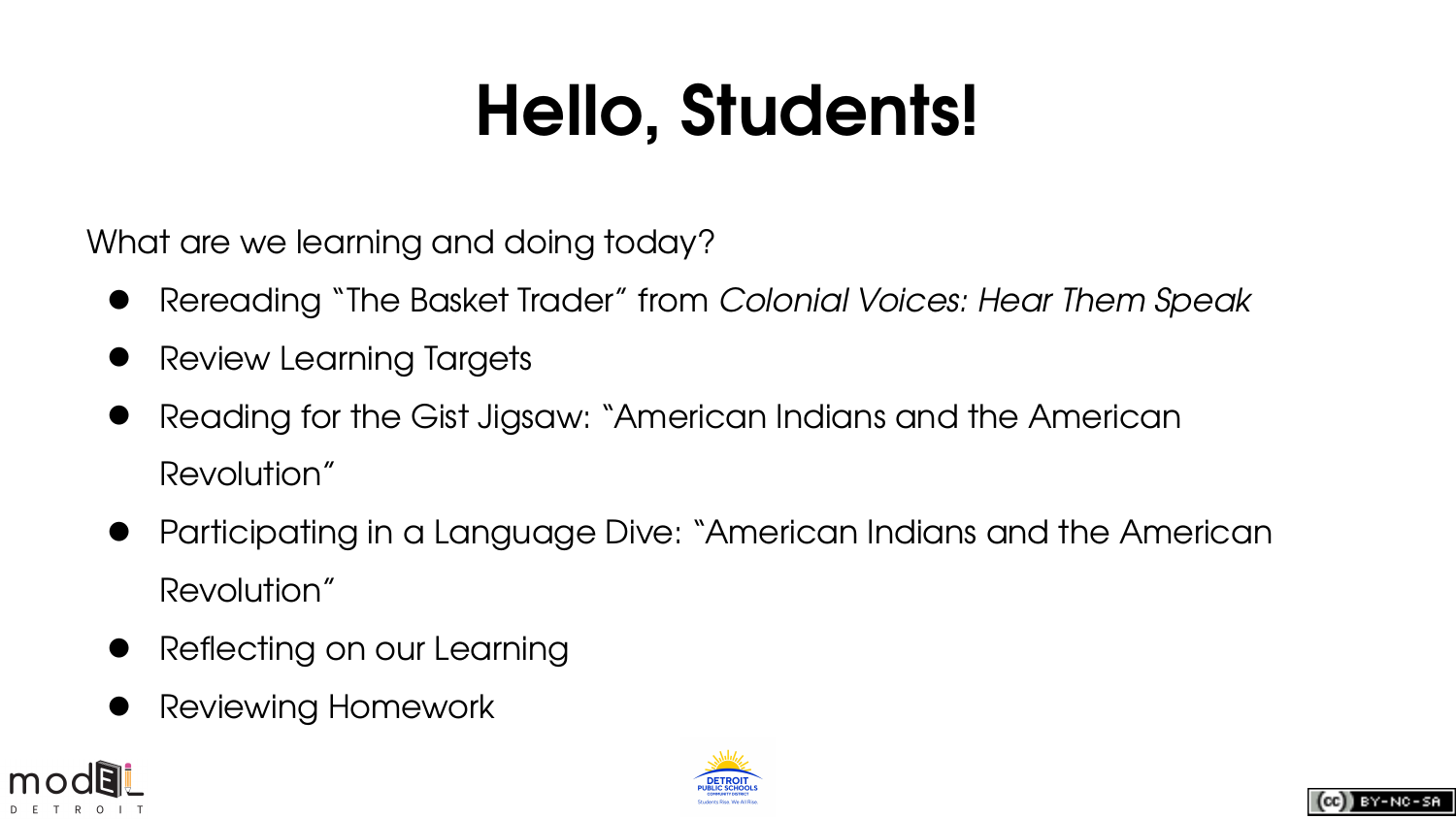

# Hello, Students!
What are we learning and doing today?
Rereading “The Basket Trader” from Colonial Voices: Hear Them Speak
Review Learning Targets
Reading for the Gist Jigsaw: “American Indians and the American Revolution”
Participating in a Language Dive: “American Indians and the American Revolution”
Reflecting on our Learning
Reviewing Homework